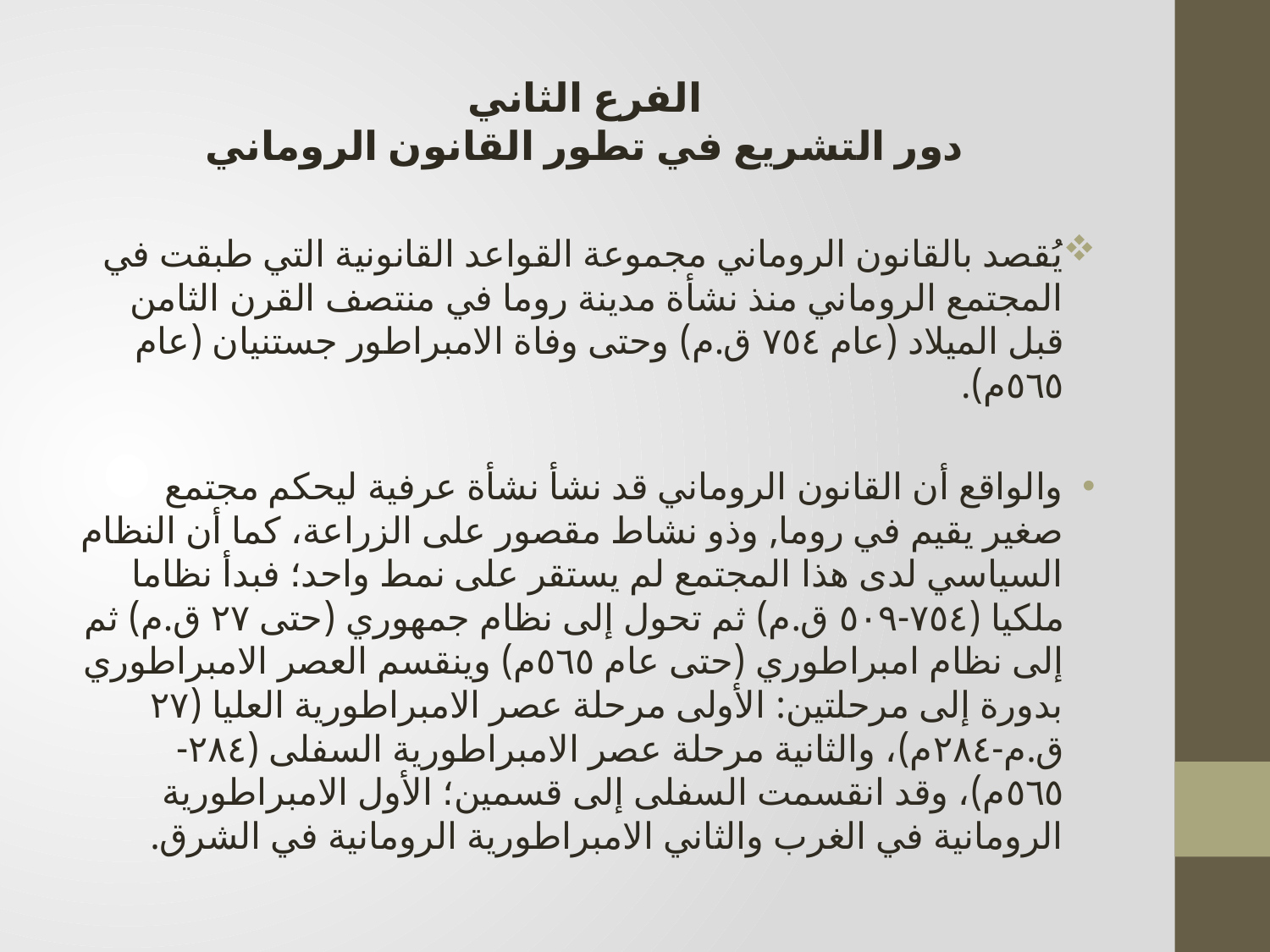

الفرع الثاني
دور التشريع في تطور القانون الروماني

يُقصد بالقانون الروماني مجموعة القواعد القانونية التي طبقت في المجتمع الروماني منذ نشأة مدينة روما في منتصف القرن الثامن قبل الميلاد (عام ٧٥٤ ق.م) وحتى وفاة الامبراطور جستنيان (عام ٥٦٥م).

والواقع أن القانون الروماني قد نشأ نشأة عرفية ليحكم مجتمع صغير يقيم في روما, وذو نشاط مقصور على الزراعة، كما أن النظام السياسي لدى هذا المجتمع لم يستقر على نمط واحد؛ فبدأ نظاما ملكيا (٧٥٤-٥٠٩ ق.م) ثم تحول إلى نظام جمهوري (حتى ٢٧ ق.م) ثم إلى نظام امبراطوري (حتى عام ٥٦٥م) وينقسم العصر الامبراطوري بدورة إلى مرحلتين: الأولى مرحلة عصر الامبراطورية العليا (٢٧ ق.م-٢٨٤م)، والثانية مرحلة عصر الامبراطورية السفلى (٢٨٤-٥٦٥م)، وقد انقسمت السفلى إلى قسمين؛ الأول الامبراطورية الرومانية في الغرب والثاني الامبراطورية الرومانية في الشرق.